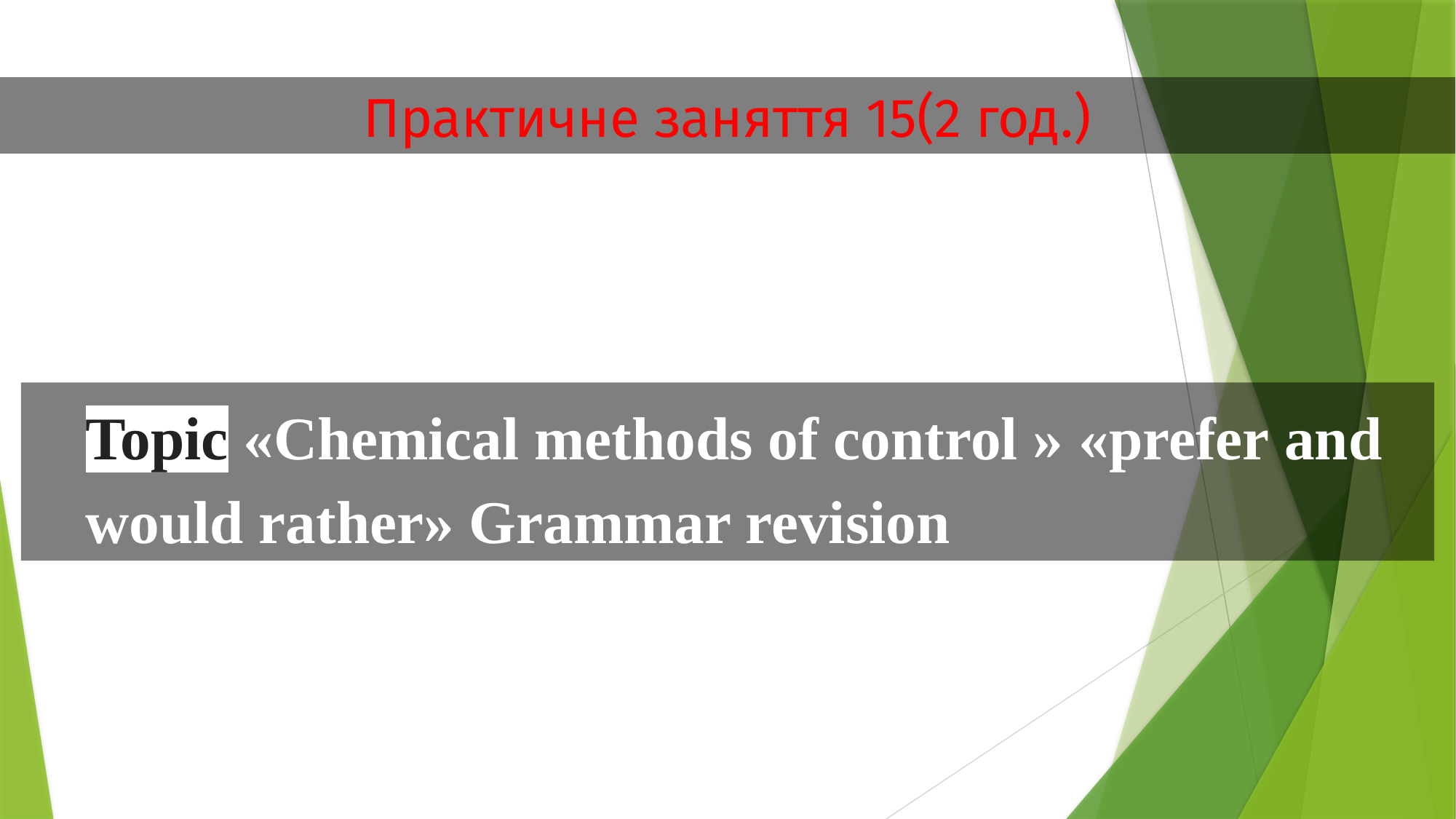

Практичне заняття 15(2 год.)
Topic «Chemical methods of control » «prefer and would rather» Grammar revision